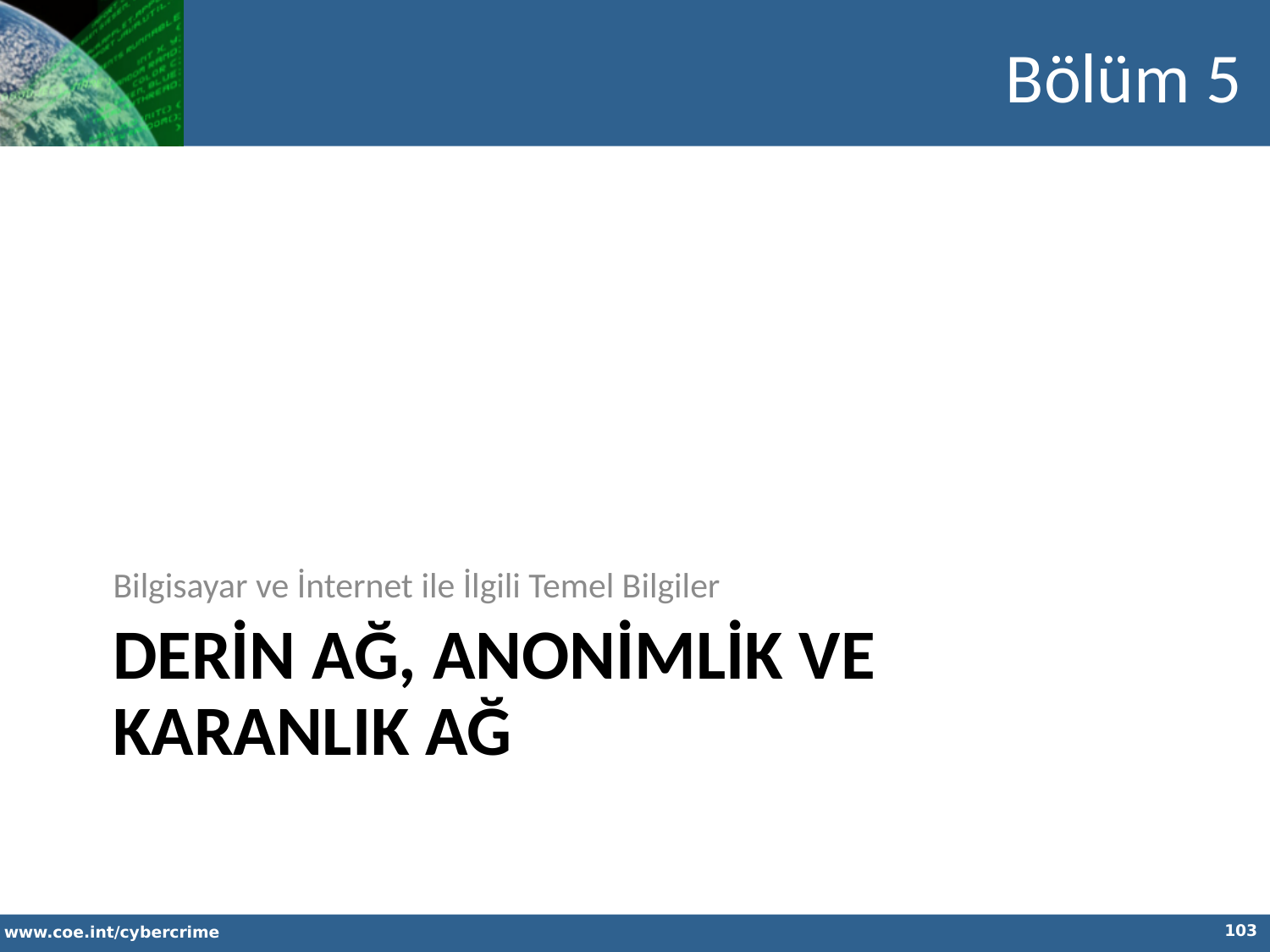

Bölüm 5
Bilgisayar ve İnternet ile İlgili Temel Bilgiler
# Derİn ağ, anonİmlİk ve karanlIk ağ